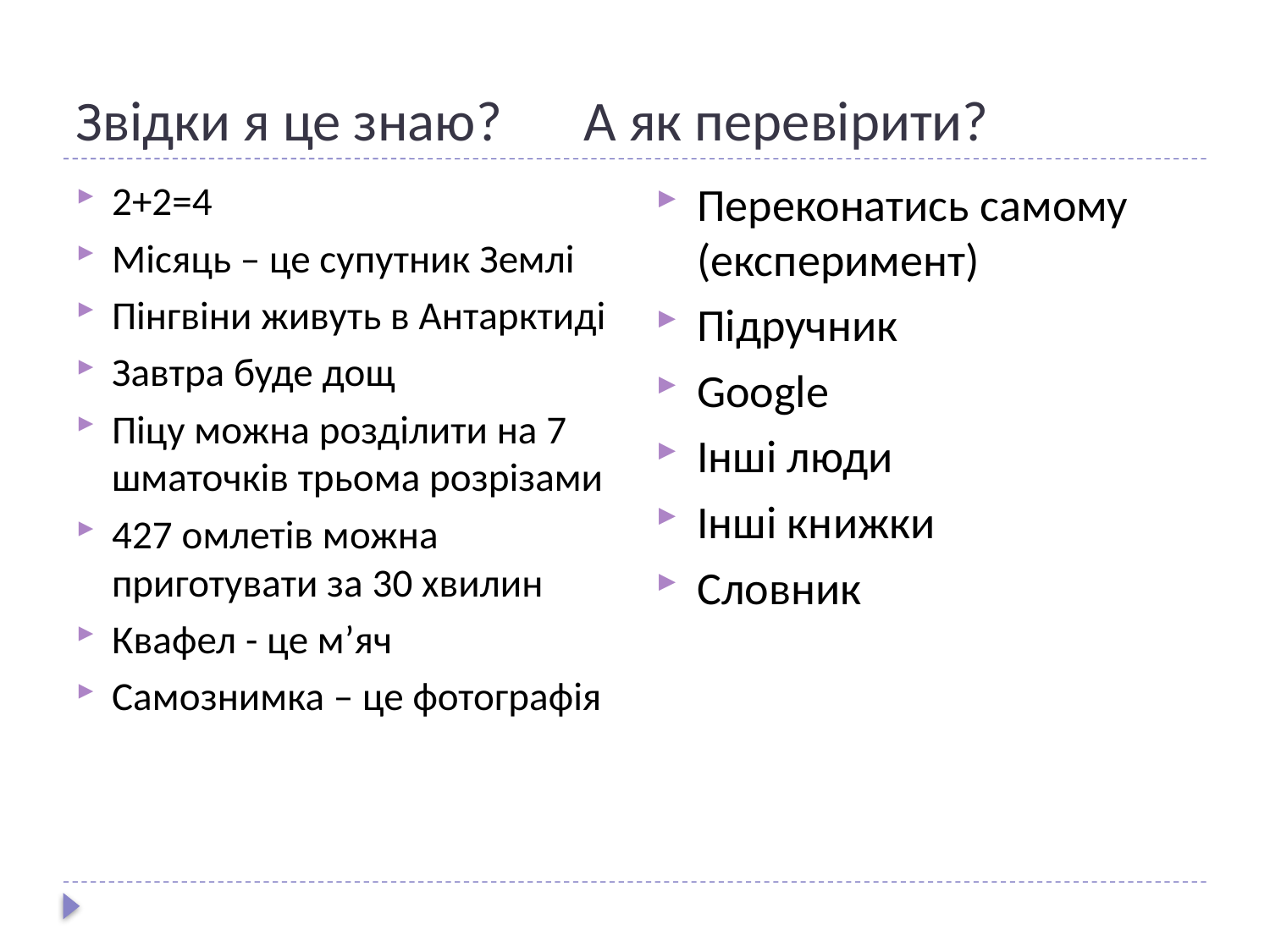

# Звідки я це знаю?	А як перевірити?
Переконатись самому (експеримент)
Підручник
Google
Інші люди
Інші книжки
Словник
2+2=4
Місяць – це супутник Землі
Пінгвіни живуть в Антарктиді
Завтра буде дощ
Піцу можна розділити на 7 шматочків трьома розрізами
427 омлетів можна приготувати за 30 хвилин
Квафел - це м’яч
Самознимка – це фотографія